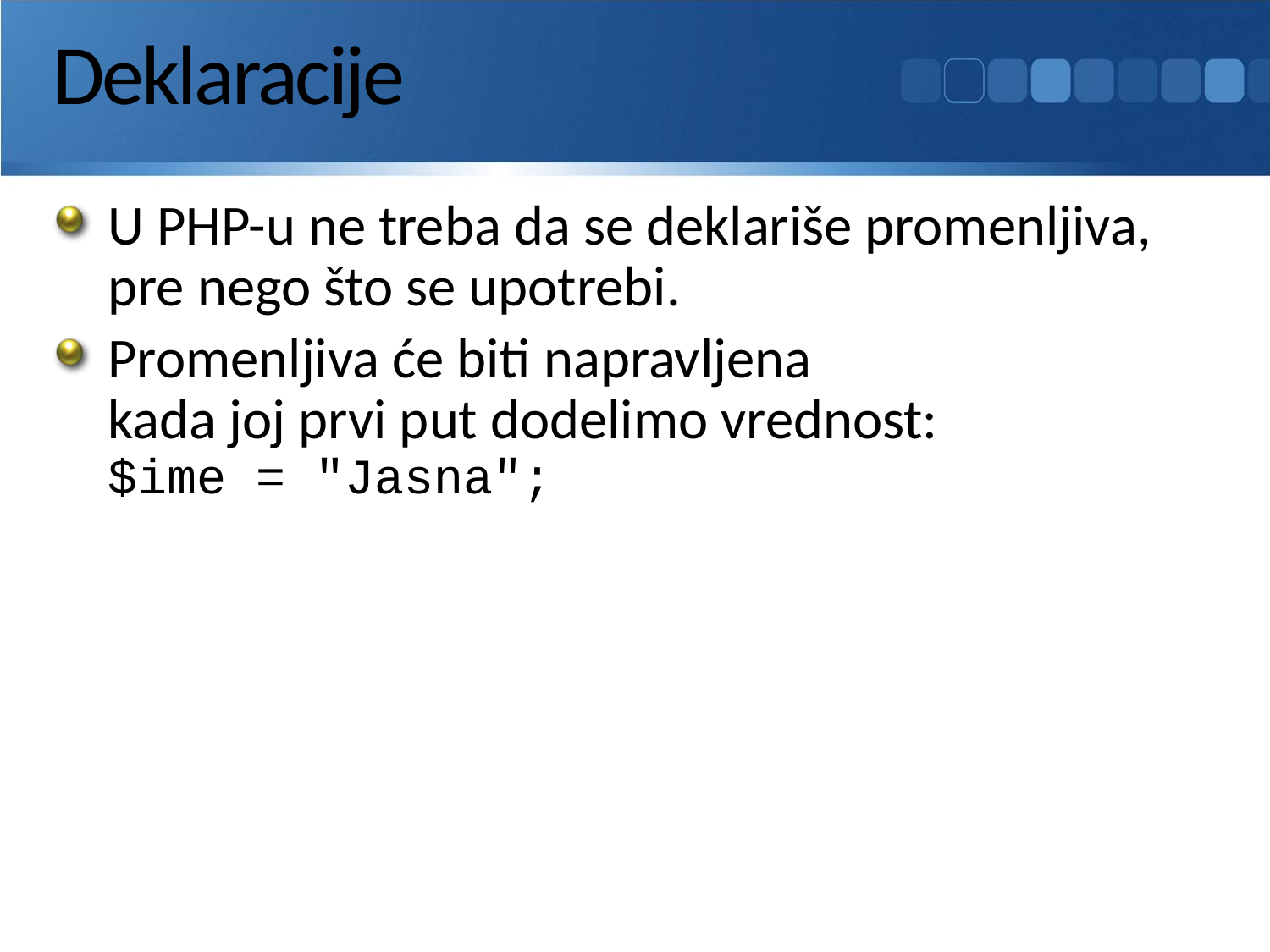

# Deklaracije
U PHP-u ne treba da se deklariše promenljiva,
pre nego što se upotrebi.
Promenljiva će biti napravljena
kada joj prvi put dodelimo vrednost:
$ime = "Jasna";